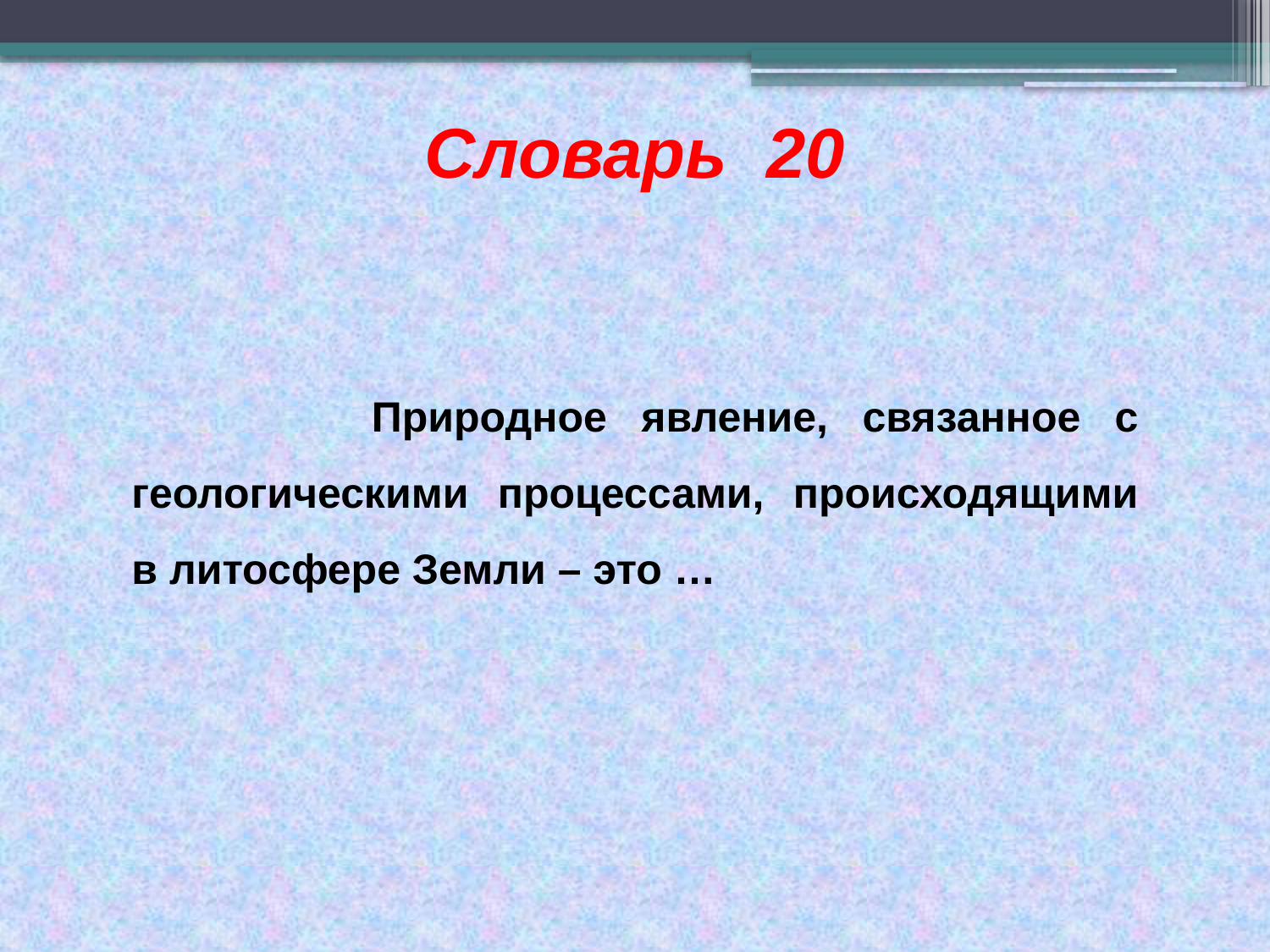

Словарь  20

       Природное явление, связанное с геологическими процессами, происходящими в литосфере Земли – это …